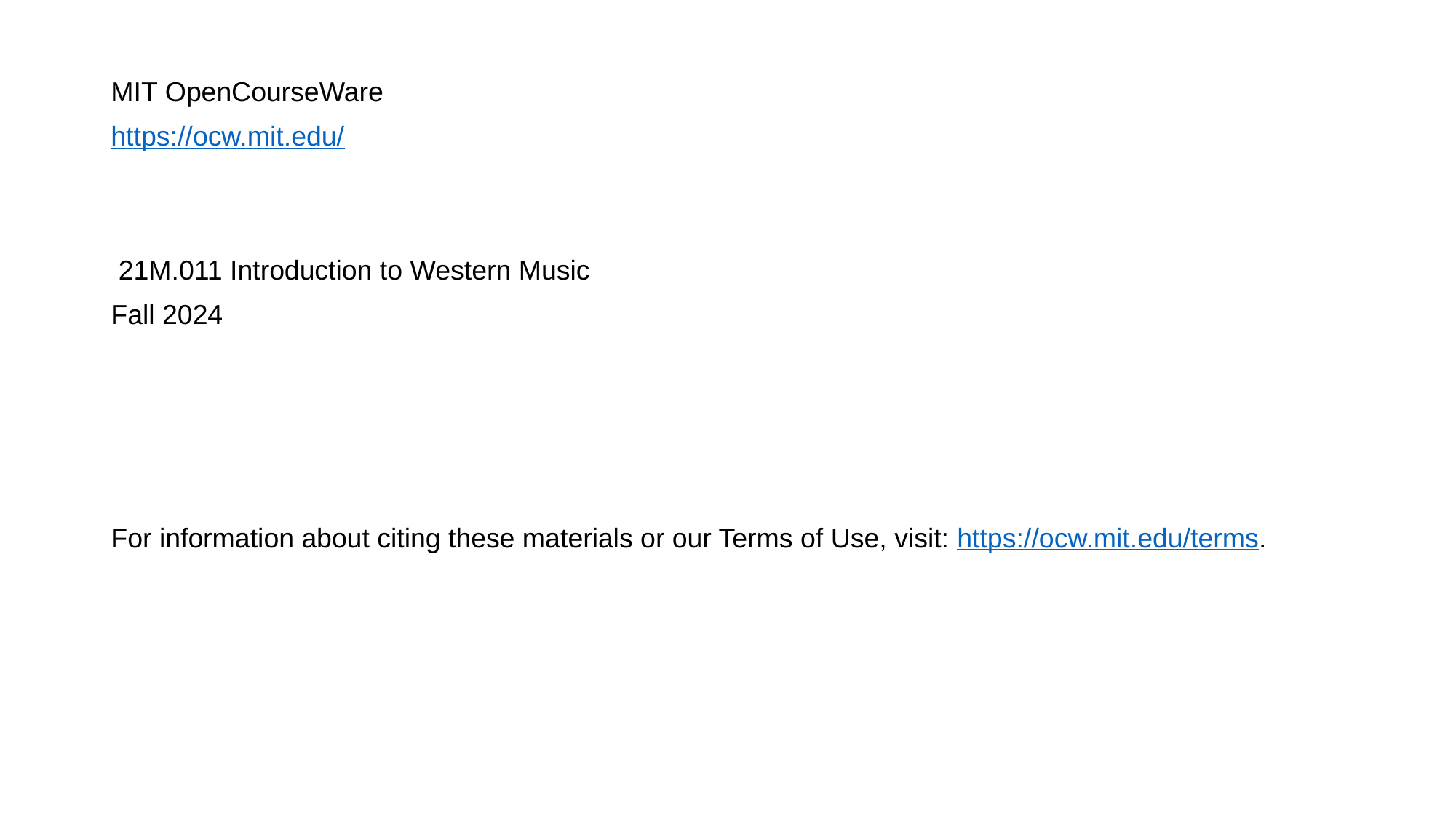

MIT OpenCourseWare
https://ocw.mit.edu/

 21M.011 Introduction to Western Music
Fall 2024

For information about citing these materials or our Terms of Use, visit: https://ocw.mit.edu/terms.